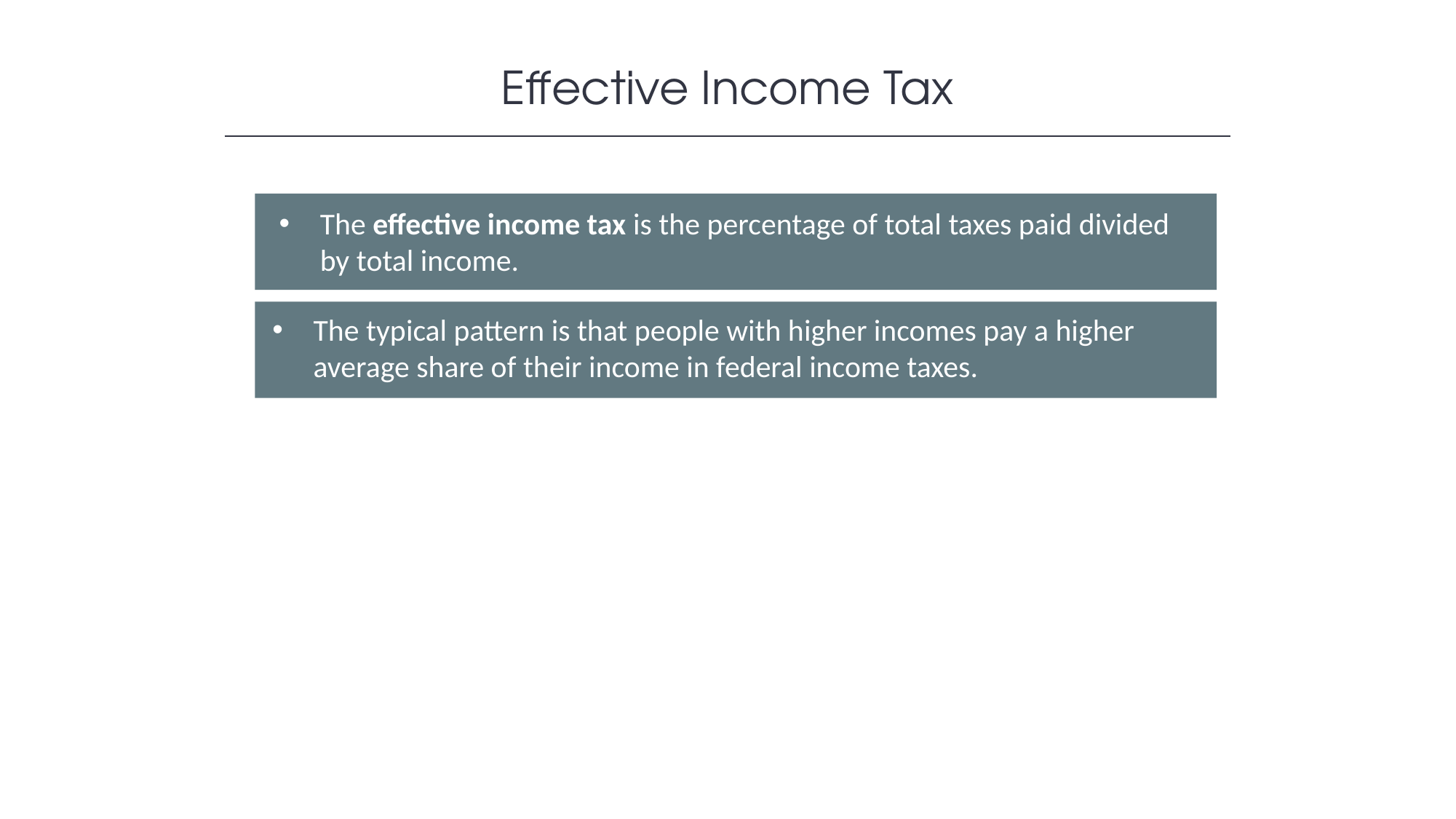

Effective Income Tax

The effective income tax is the percentage of total taxes paid divided by total income.

The typical pattern is that people with higher incomes pay a higher average share of their income in federal income taxes.